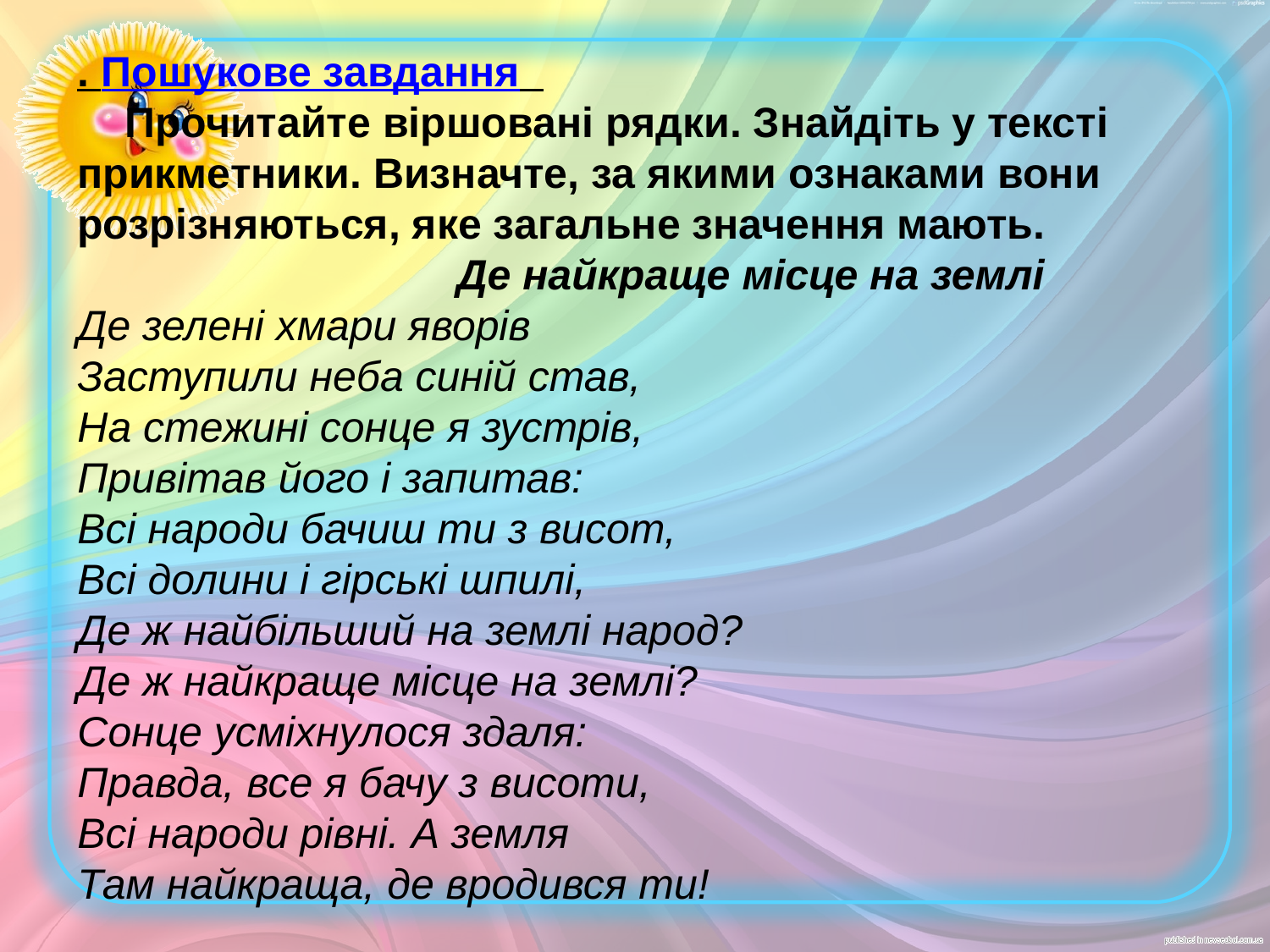

. Пошукове завдання
    Прочитайте віршовані рядки. Знайдіть у тексті прикметники. Визначте, за якими ознаками вони розрізняються, яке загальне значення мають.
                                Де найкраще місце на землі
Де зелені хмари яворів
Заступили неба синій став,
На стежині сонце я зустрів,
Привітав його і запитав:
Всі народи бачиш ти з висот,
Всі долини і гірські шпилі,
Де ж найбільший на землі народ?
Де ж найкраще місце на землі?
Сонце усміхнулося здаля:
Правда, все я бачу з висоти,
Всі народи рівні. А земля
Там найкраща, де вродився ти!